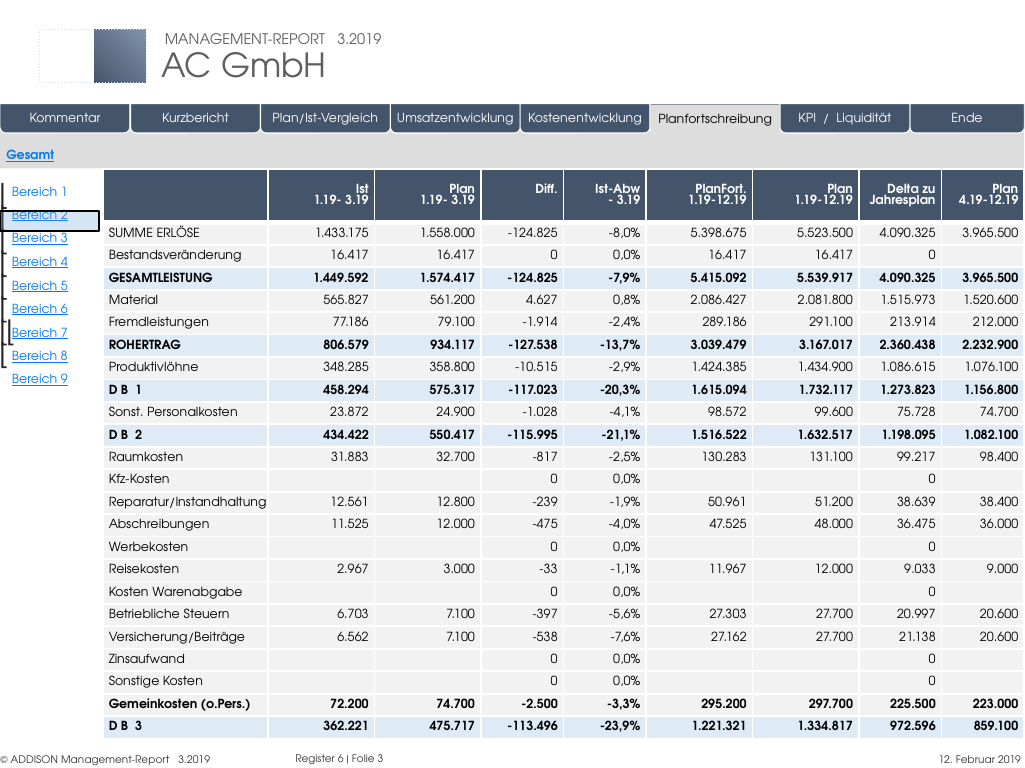

|  |  |  |  |  |  |
| --- | --- | --- | --- | --- | --- |
Eigene Folien
|  | Ist 1.19- 3.19 | Plan 1.19- 3.19 | Diff. | Ist-Abw - 3.19 | PlanFort. 1.19-12.19 | Plan 1.19-12.19 | Delta zu Jahresplan | Plan 4.19-12.19 |
| --- | --- | --- | --- | --- | --- | --- | --- | --- |
| SUMME ERLÖSE | 1.433.175 | 1.558.000 | -124.825 | -8,0% | 5.398.675 | 5.523.500 | 4.090.325 | 3.965.500 |
| Bestandsveränderung | 16.417 | 16.417 | 0 | 0,0% | 16.417 | 16.417 | 0 |  |
| GESAMTLEISTUNG | 1.449.592 | 1.574.417 | -124.825 | -7,9% | 5.415.092 | 5.539.917 | 4.090.325 | 3.965.500 |
| Material | 565.827 | 561.200 | 4.627 | 0,8% | 2.086.427 | 2.081.800 | 1.515.973 | 1.520.600 |
| Fremdleistungen | 77.186 | 79.100 | -1.914 | -2,4% | 289.186 | 291.100 | 213.914 | 212.000 |
| ROHERTRAG | 806.579 | 934.117 | -127.538 | -13,7% | 3.039.479 | 3.167.017 | 2.360.438 | 2.232.900 |
| Produktivlöhne | 348.285 | 358.800 | -10.515 | -2,9% | 1.424.385 | 1.434.900 | 1.086.615 | 1.076.100 |
| D B 1 | 458.294 | 575.317 | -117.023 | -20,3% | 1.615.094 | 1.732.117 | 1.273.823 | 1.156.800 |
| Sonst. Personalkosten | 23.872 | 24.900 | -1.028 | -4,1% | 98.572 | 99.600 | 75.728 | 74.700 |
| D B 2 | 434.422 | 550.417 | -115.995 | -21,1% | 1.516.522 | 1.632.517 | 1.198.095 | 1.082.100 |
| Raumkosten | 31.883 | 32.700 | -817 | -2,5% | 130.283 | 131.100 | 99.217 | 98.400 |
| Kfz-Kosten |  |  | 0 | 0,0% |  |  | 0 |  |
| Reparatur/Instandhaltung | 12.561 | 12.800 | -239 | -1,9% | 50.961 | 51.200 | 38.639 | 38.400 |
| Abschreibungen | 11.525 | 12.000 | -475 | -4,0% | 47.525 | 48.000 | 36.475 | 36.000 |
| Werbekosten |  |  | 0 | 0,0% |  |  | 0 |  |
| Reisekosten | 2.967 | 3.000 | -33 | -1,1% | 11.967 | 12.000 | 9.033 | 9.000 |
| Kosten Warenabgabe |  |  | 0 | 0,0% |  |  | 0 |  |
| Betriebliche Steuern | 6.703 | 7.100 | -397 | -5,6% | 27.303 | 27.700 | 20.997 | 20.600 |
| Versicherung/Beiträge | 6.562 | 7.100 | -538 | -7,6% | 27.162 | 27.700 | 21.138 | 20.600 |
| Zinsaufwand |  |  | 0 | 0,0% |  |  | 0 |  |
| Sonstige Kosten |  |  | 0 | 0,0% |  |  | 0 |  |
| Gemeinkosten (o.Pers.) | 72.200 | 74.700 | -2.500 | -3,3% | 295.200 | 297.700 | 225.500 | 223.000 |
| D B 3 | 362.221 | 475.717 | -113.496 | -23,9% | 1.221.321 | 1.334.817 | 972.596 | 859.100 |

# Register 6 | Folie 3